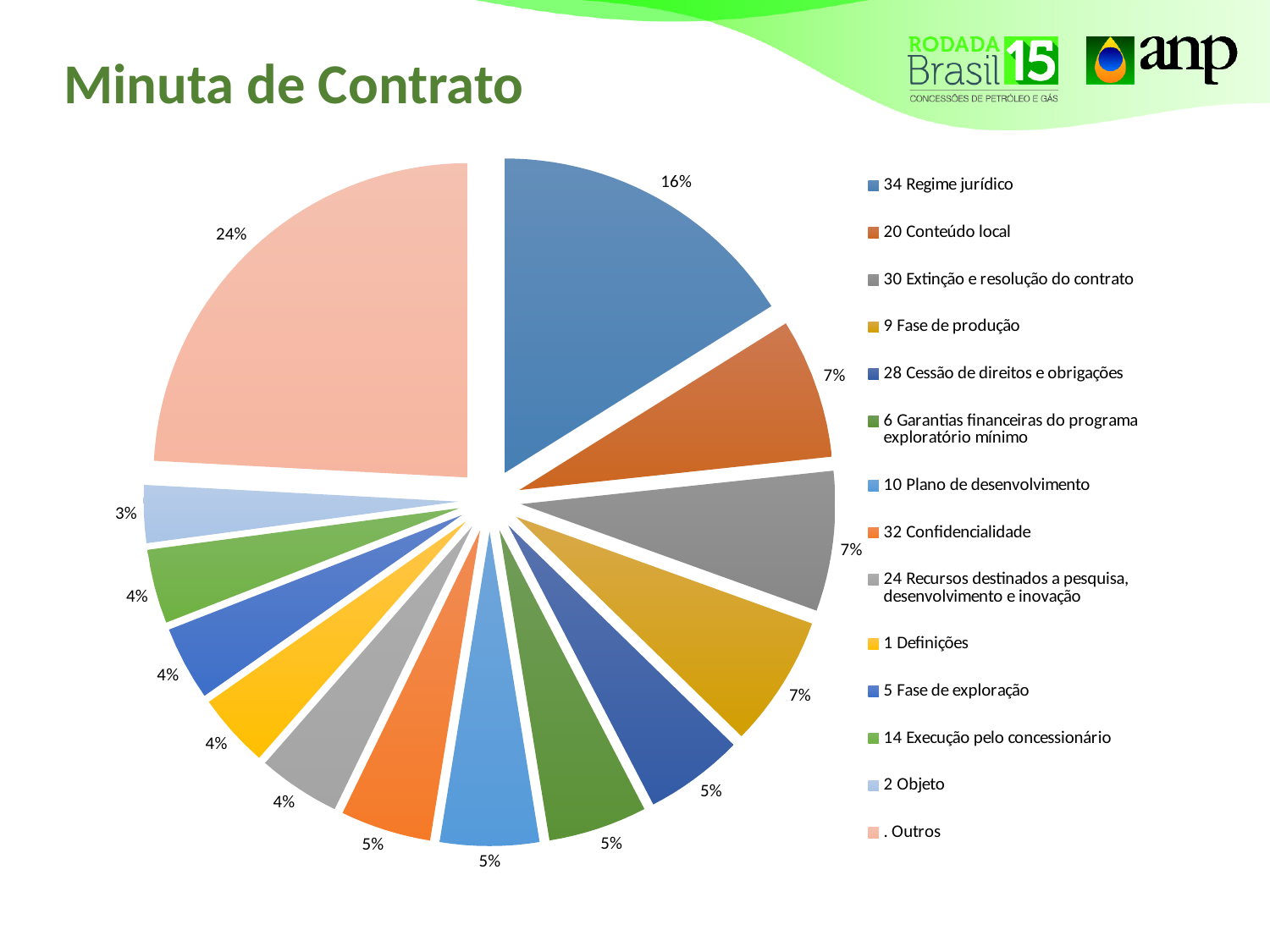

# Minuta de Contrato

### Chart

| Category |  |
|---|---|
| Regime jurídico | 38.0 |
| Conteúdo local | 17.0 |
| Extinção e resolução do contrato | 17.0 |
| Fase de produção | 16.0 |
| Cessão de direitos e obrigações | 12.0 |
| Garantias financeiras do programa exploratório mínimo | 12.0 |
| Plano de desenvolvimento | 12.0 |
| Confidencialidade | 11.0 |
| Recursos destinados a pesquisa, desenvolvimento e inovação | 10.0 |
| Definições | 9.0 |
| Fase de exploração | 9.0 |
| Execução pelo concessionário | 9.0 |
| Objeto | 7.0 |
| Outros | 57.0 |

### Chart

| Category |
|---|